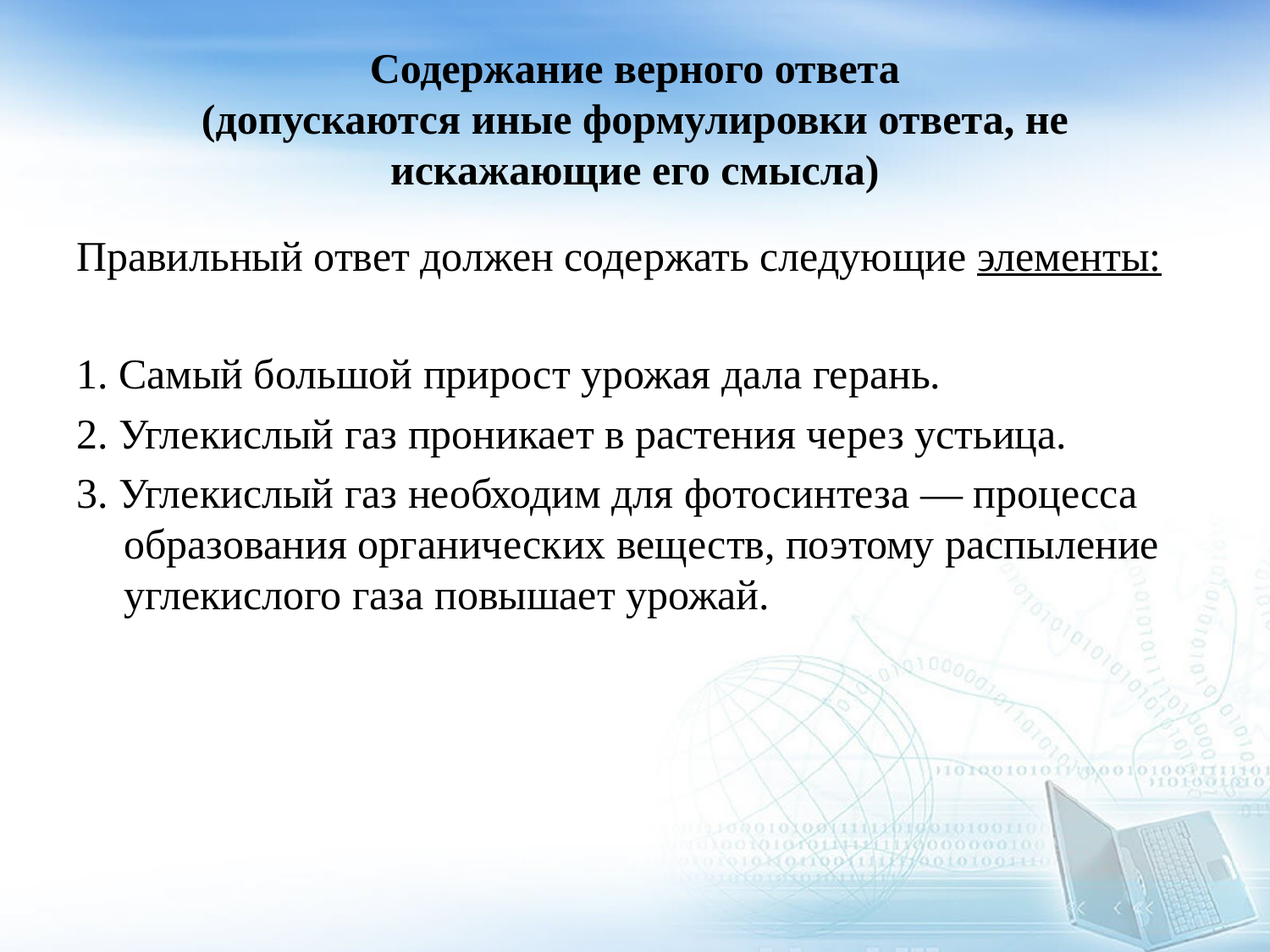

# Содержание верного ответа (допускаются иные формулировки ответа, не искажающие его смысла)
Правильный ответ должен содержать следующие элементы:

1. Самый большой прирост урожая дала герань.
2. Углекислый газ проникает в растения через устьица.
3. Углекислый газ необходим для фотосинтеза — процесса образования органических веществ, поэтому распыление углекислого газа повышает урожай.